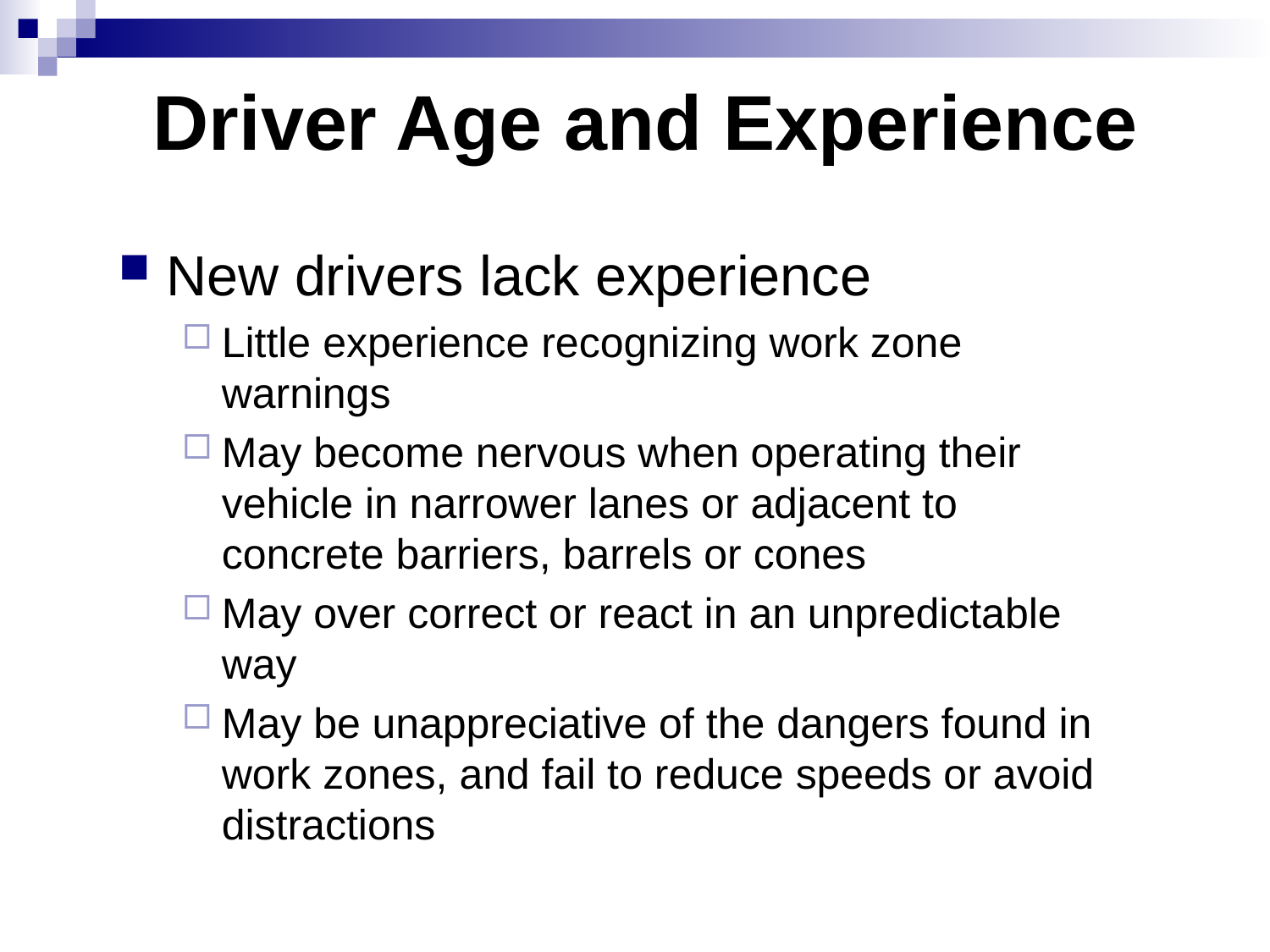

Driver Age and Experience
New drivers lack experience
Little experience recognizing work zone warnings
May become nervous when operating their vehicle in narrower lanes or adjacent to concrete barriers, barrels or cones
May over correct or react in an unpredictable way
May be unappreciative of the dangers found in work zones, and fail to reduce speeds or avoid distractions